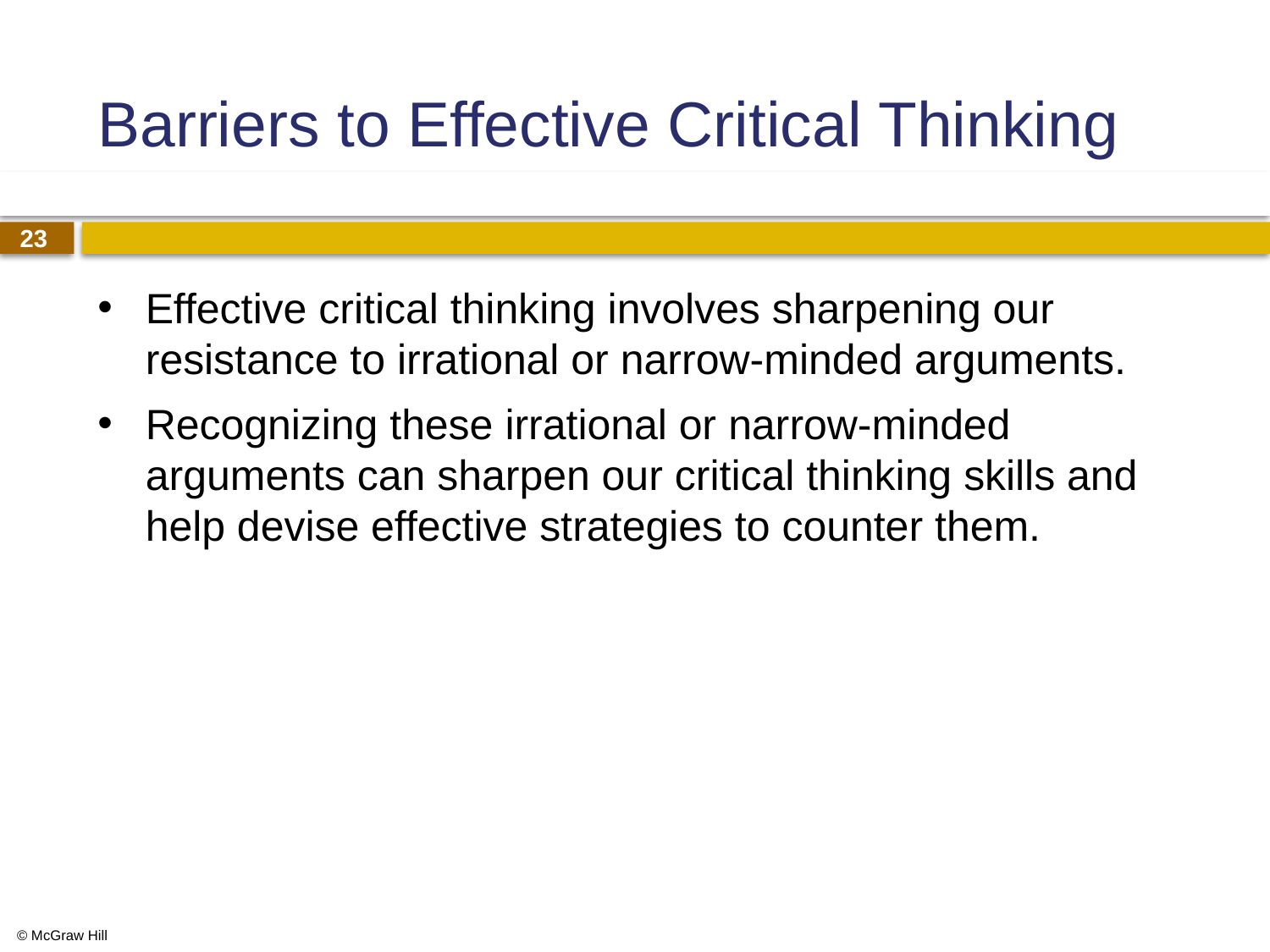

# Barriers to Effective Critical Thinking
Effective critical thinking involves sharpening our resistance to irrational or narrow-minded arguments.
Recognizing these irrational or narrow-minded arguments can sharpen our critical thinking skills and help devise effective strategies to counter them.